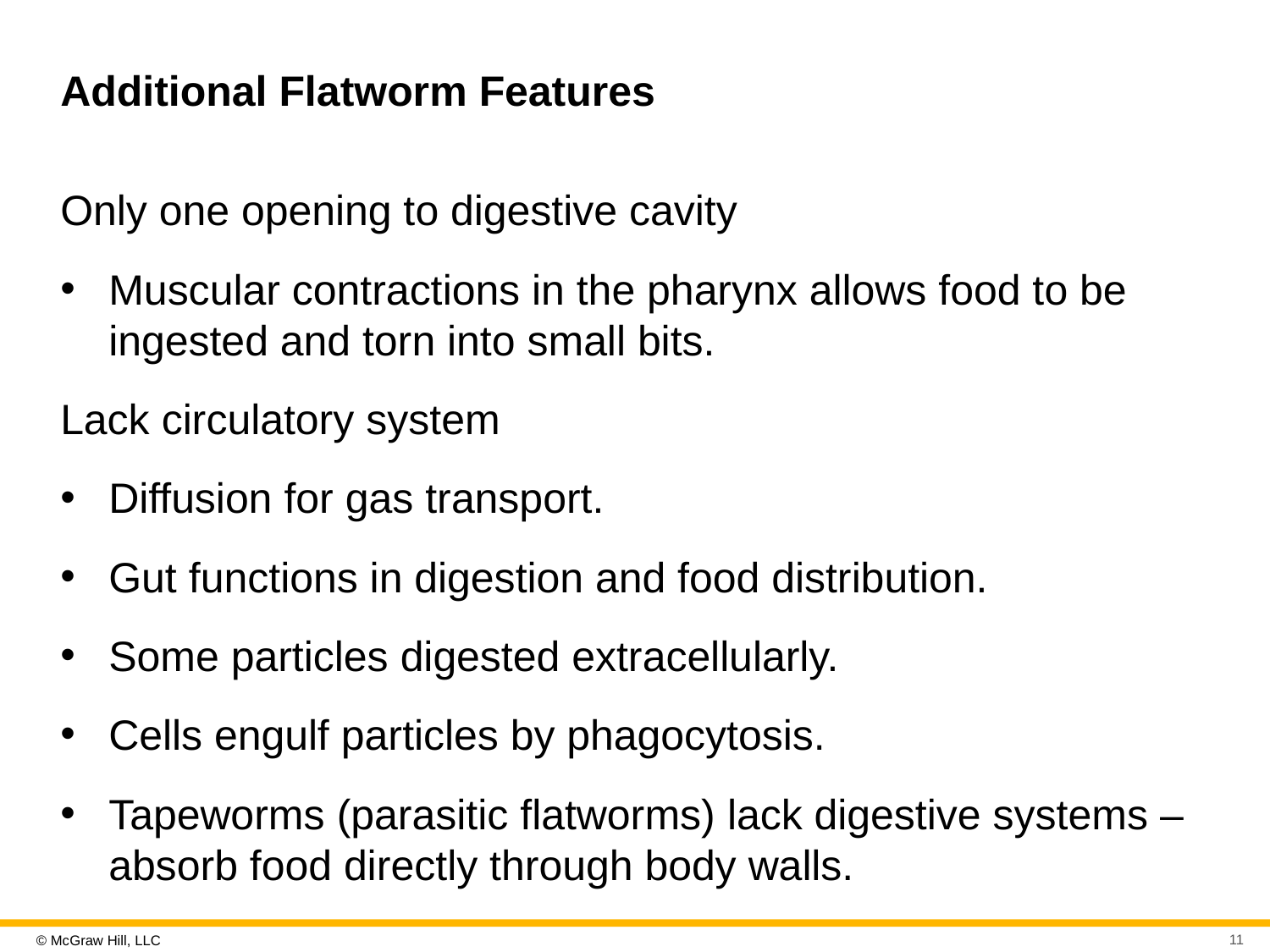

# Additional Flatworm Features
Only one opening to digestive cavity
Muscular contractions in the pharynx allows food to be ingested and torn into small bits.
Lack circulatory system
Diffusion for gas transport.
Gut functions in digestion and food distribution.
Some particles digested extracellularly.
Cells engulf particles by phagocytosis.
Tapeworms (parasitic flatworms) lack digestive systems – absorb food directly through body walls.
11